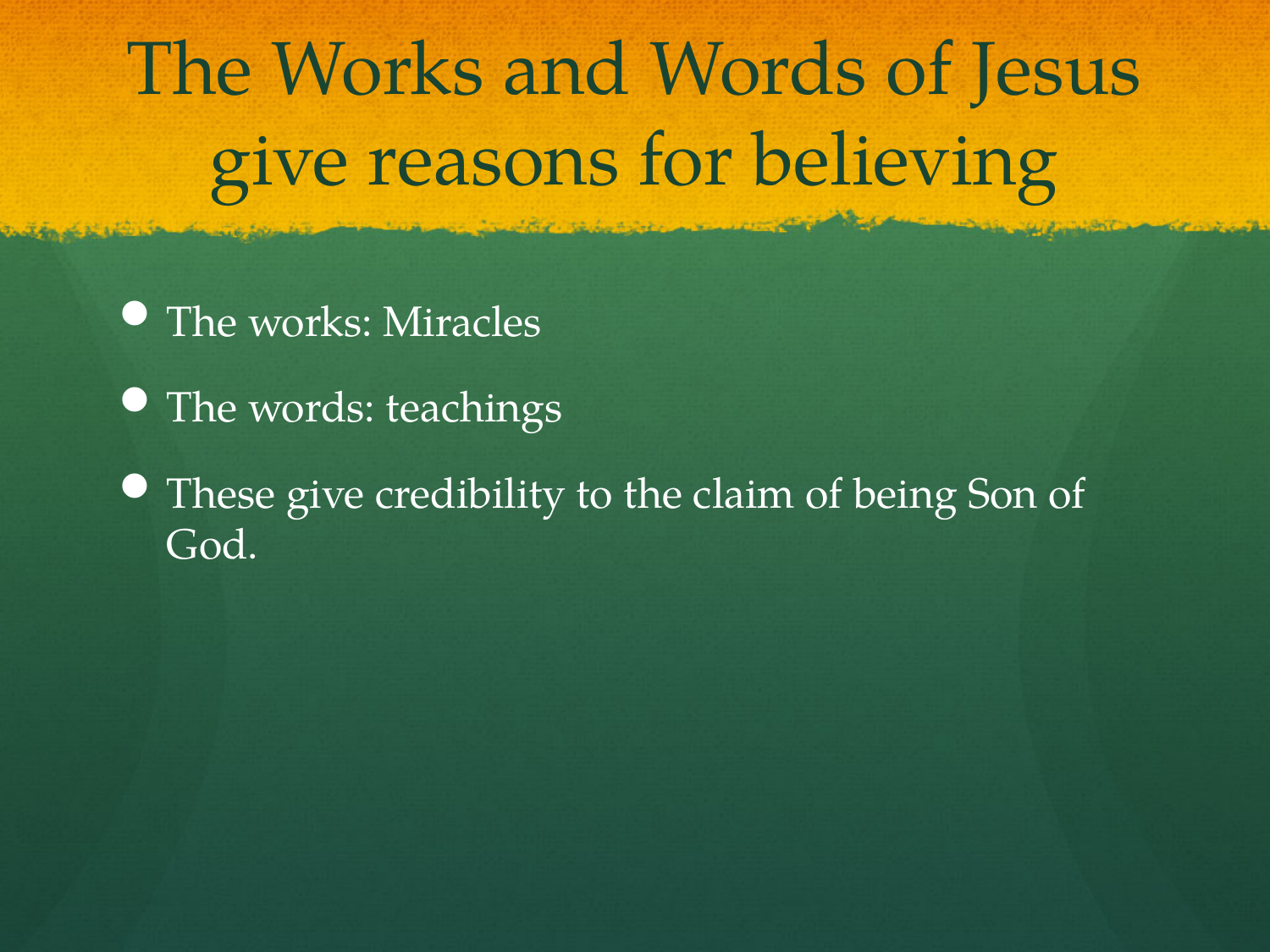

# The Works and Words of Jesus give reasons for believing
The works: Miracles
The words: teachings
These give credibility to the claim of being Son of God.